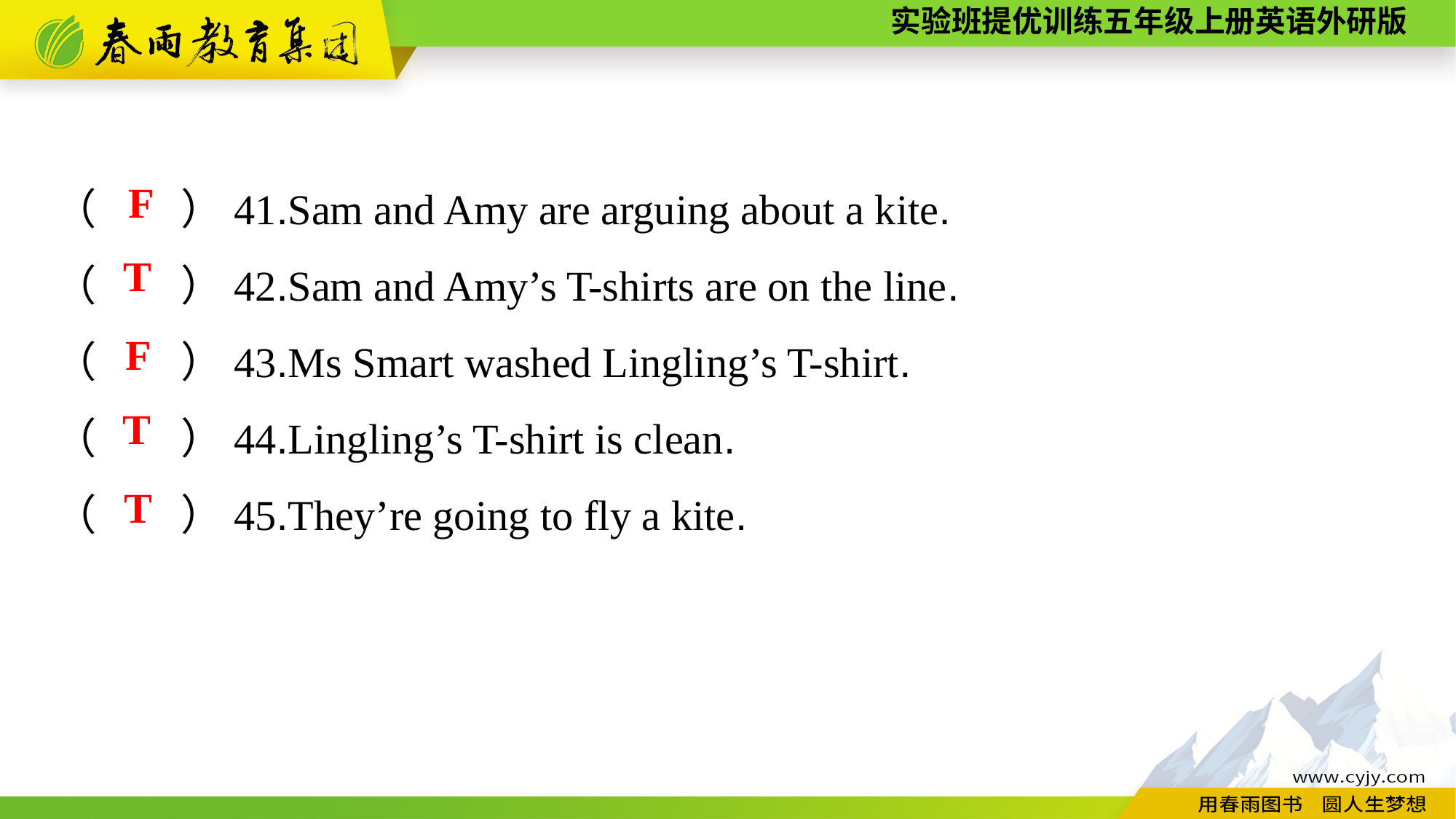

（　　）41.Sam and Amy are arguing about a kite.
（　　）42.Sam and Amy’s T-shirts are on the line.
（　　）43.Ms Smart washed Lingling’s T-shirt.
（　　）44.Lingling’s T-shirt is clean.
（　　）45.They’re going to fly a kite.
F
T
F
T
T